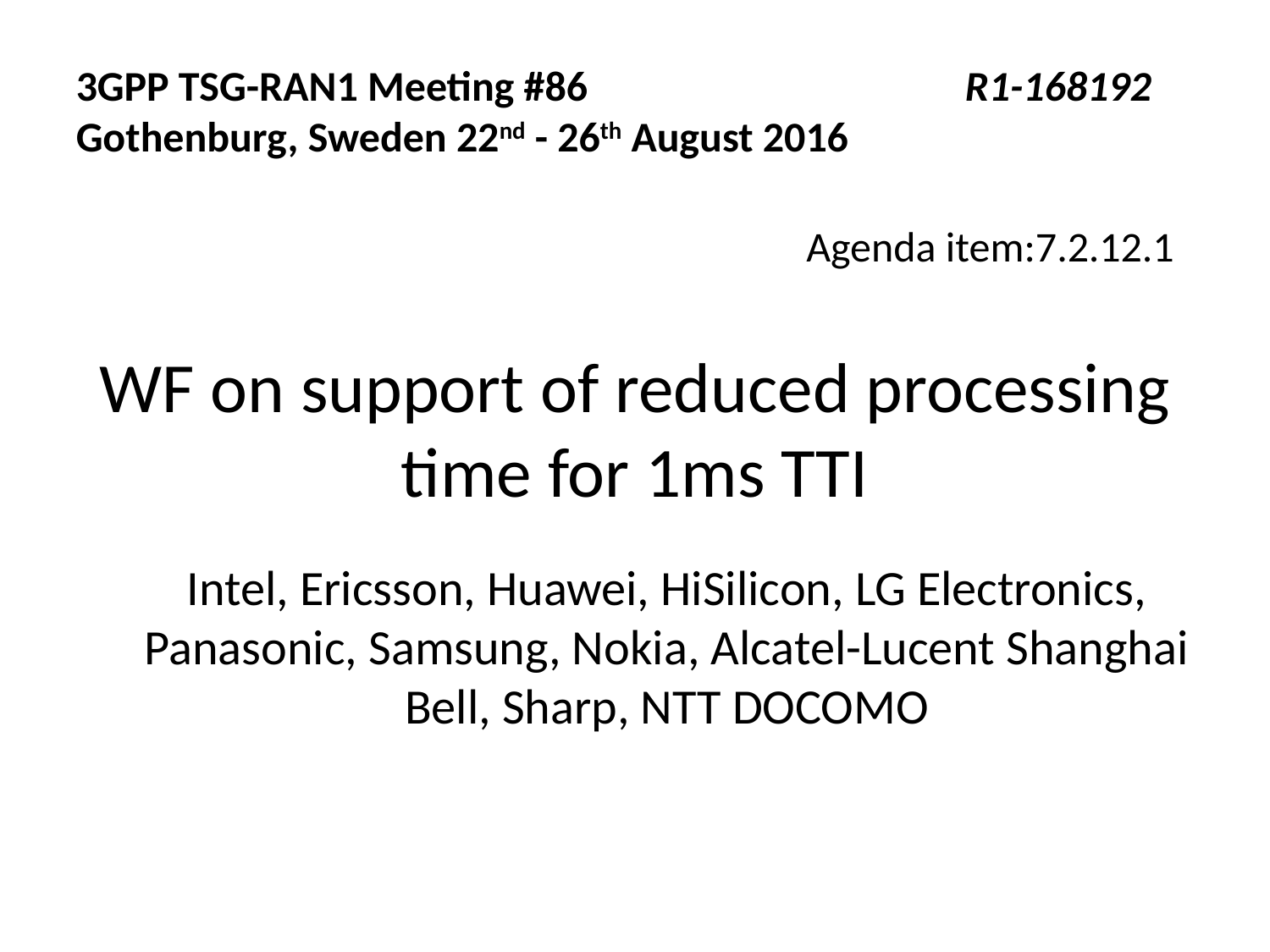

3GPP TSG-RAN1 Meeting #86			R1-168192
Gothenburg, Sweden 22nd - 26th August 2016
Agenda item:7.2.12.1
WF on support of reduced processing time for 1ms TTI
Intel, Ericsson, Huawei, HiSilicon, LG Electronics, Panasonic, Samsung, Nokia, Alcatel-Lucent Shanghai Bell, Sharp, NTT DOCOMO